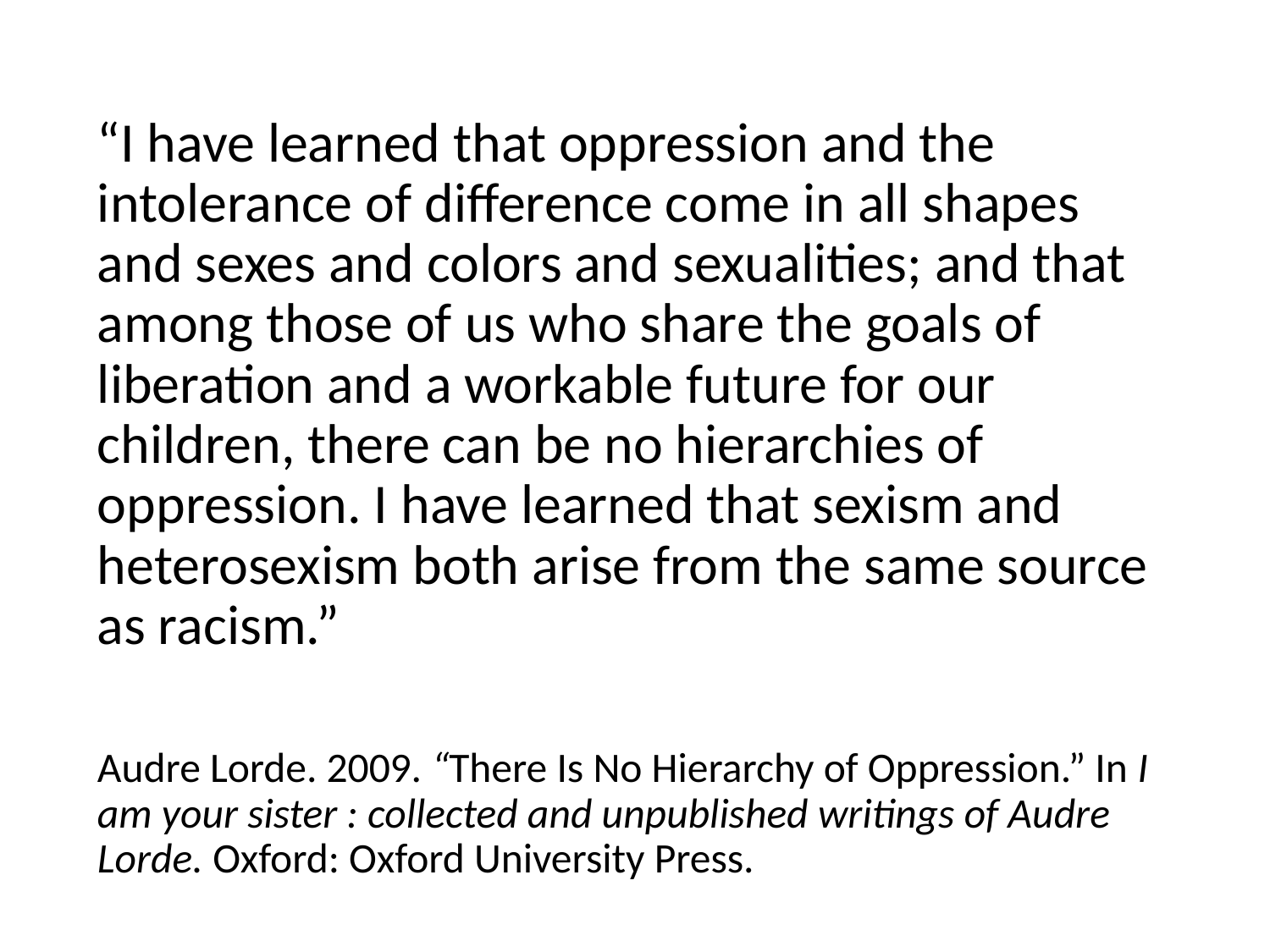

# “I have learned that oppression and the intolerance of difference come in all shapes and sexes and colors and sexualities; and that among those of us who share the goals of liberation and a workable future for our children, there can be no hierarchies of oppression. I have learned that sexism and heterosexism both arise from the same source as racism.” Audre Lorde. 2009. “There Is No Hierarchy of Oppression.” In I am your sister : collected and unpublished writings of Audre Lorde. Oxford: Oxford University Press.